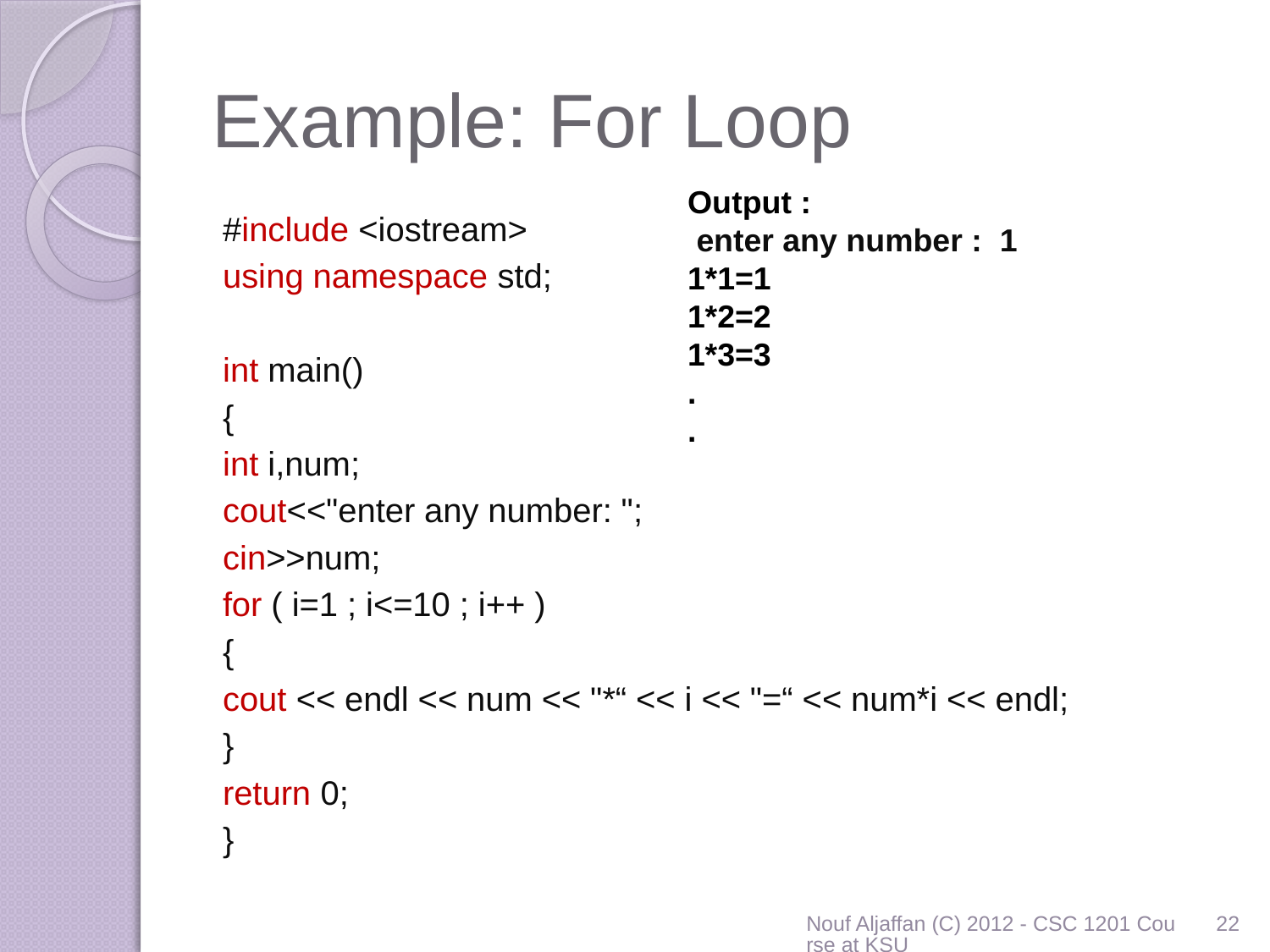

# Example: For Loop
Output :
 enter any number :  1
1*1=1
1*2=2
1*3=3
.
.
#include <iostream>
using namespace std;

int main()
{
int i,num;
	cout<<"enter any number: ";
	cin>>num;
	for ( i=1 ; i<=10 ; i++ )‏
	{
	cout << endl << num << "*“ << i << "=“ << num*i << endl;
	}
return 0;
}

Nouf Aljaffan (C) 2012 - CSC 1201 Course at KSU
22